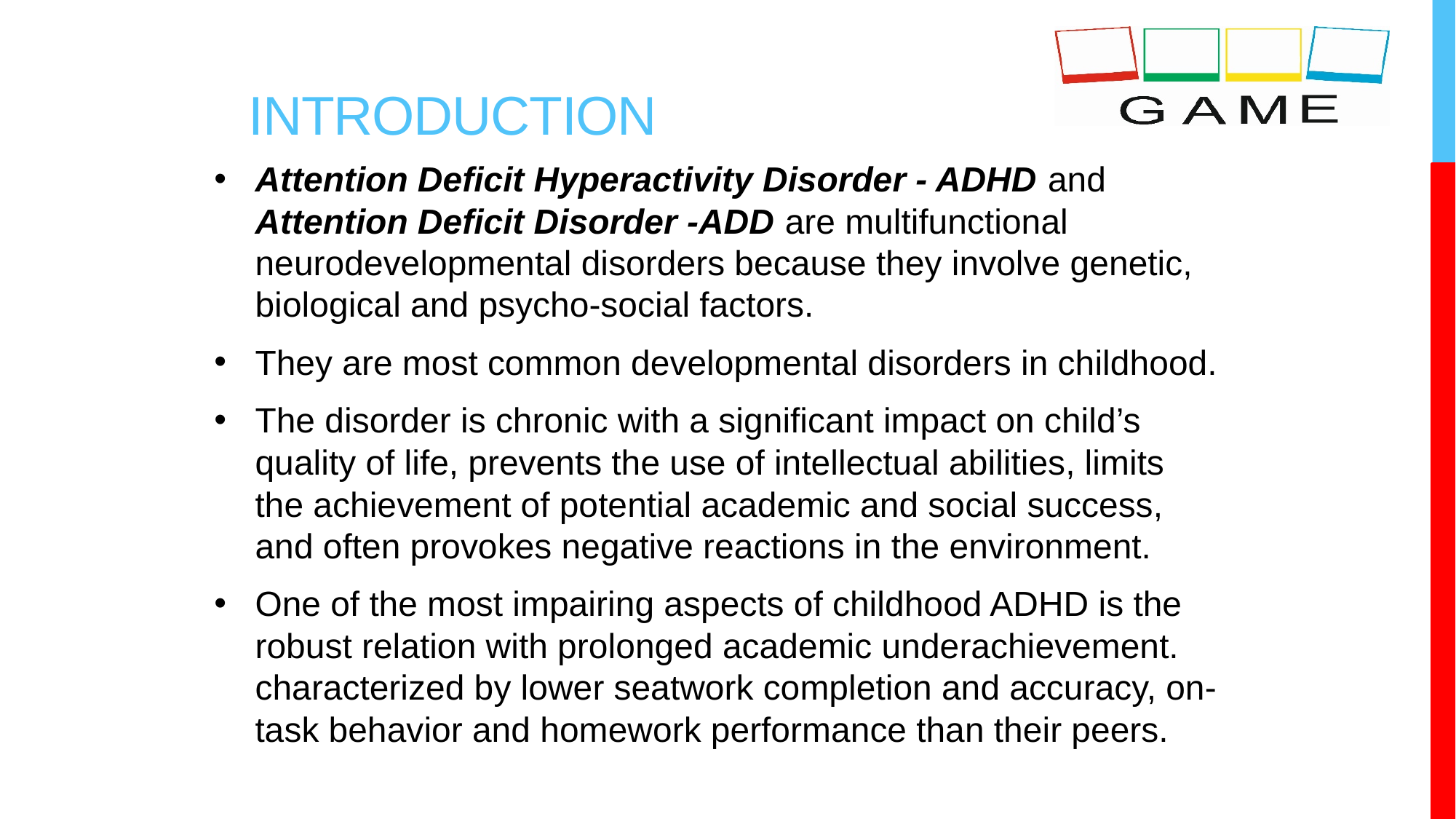

# Introduction
Attention Deficit Hyperactivity Disorder - ADHD and Attention Deficit Disorder -ADD are multifunctional neurodevelopmental disorders because they involve genetic, biological and psycho-social factors.
They are most common developmental disorders in childhood.
The disorder is chronic with a significant impact on child’s quality of life, prevents the use of intellectual abilities, limits the achievement of potential academic and social success, and often provokes negative reactions in the environment.
One of the most impairing aspects of childhood ADHD is the robust relation with prolonged academic underachievement. characterized by lower seatwork completion and accuracy, on-task behavior and homework performance than their peers.